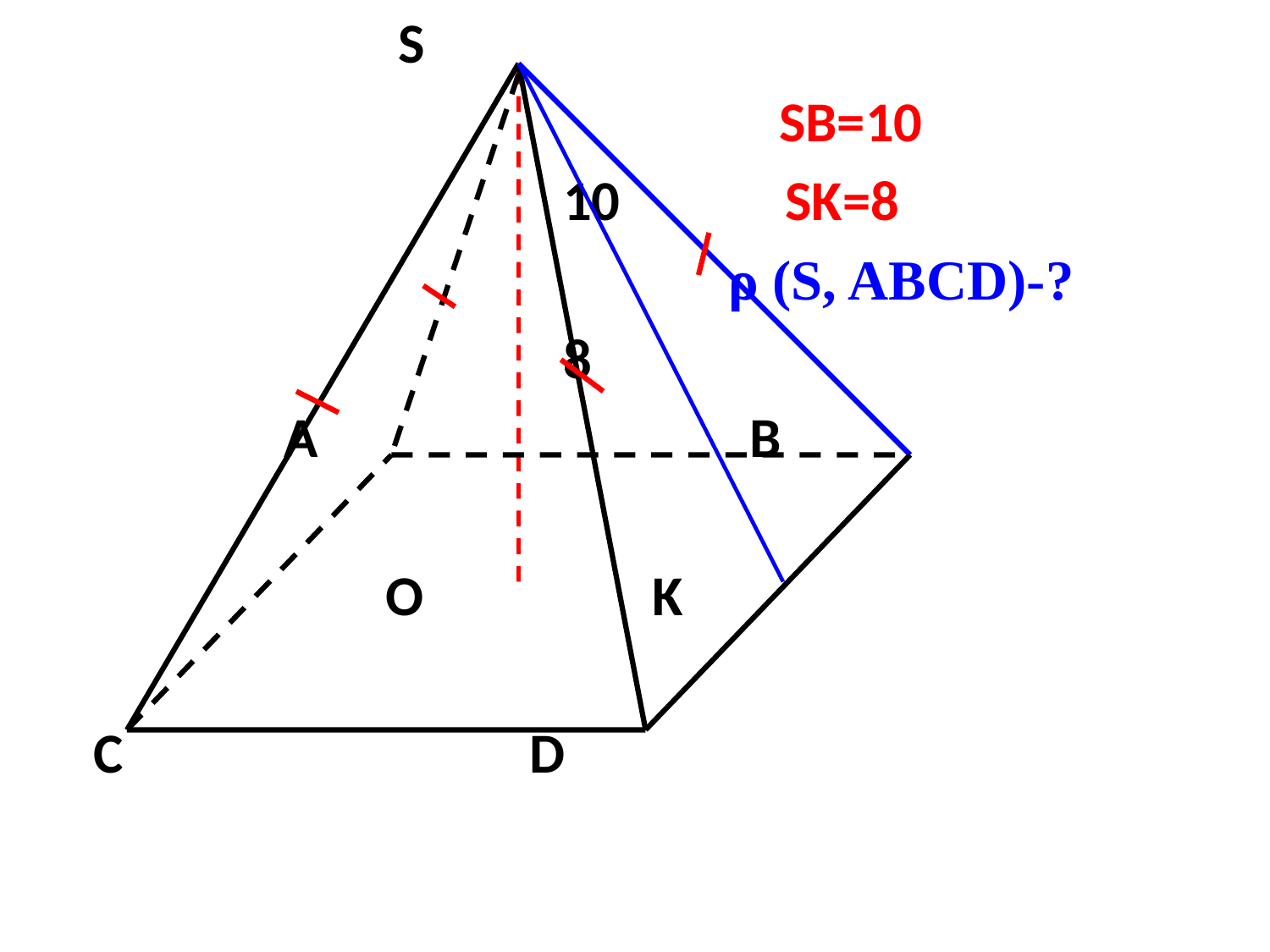

S
                                                         SB=10
                                        10             SK=8
                                                     ρ (S, ABCD)-?
                                        8
                  A                                  B

                          O                  K

   C                                D